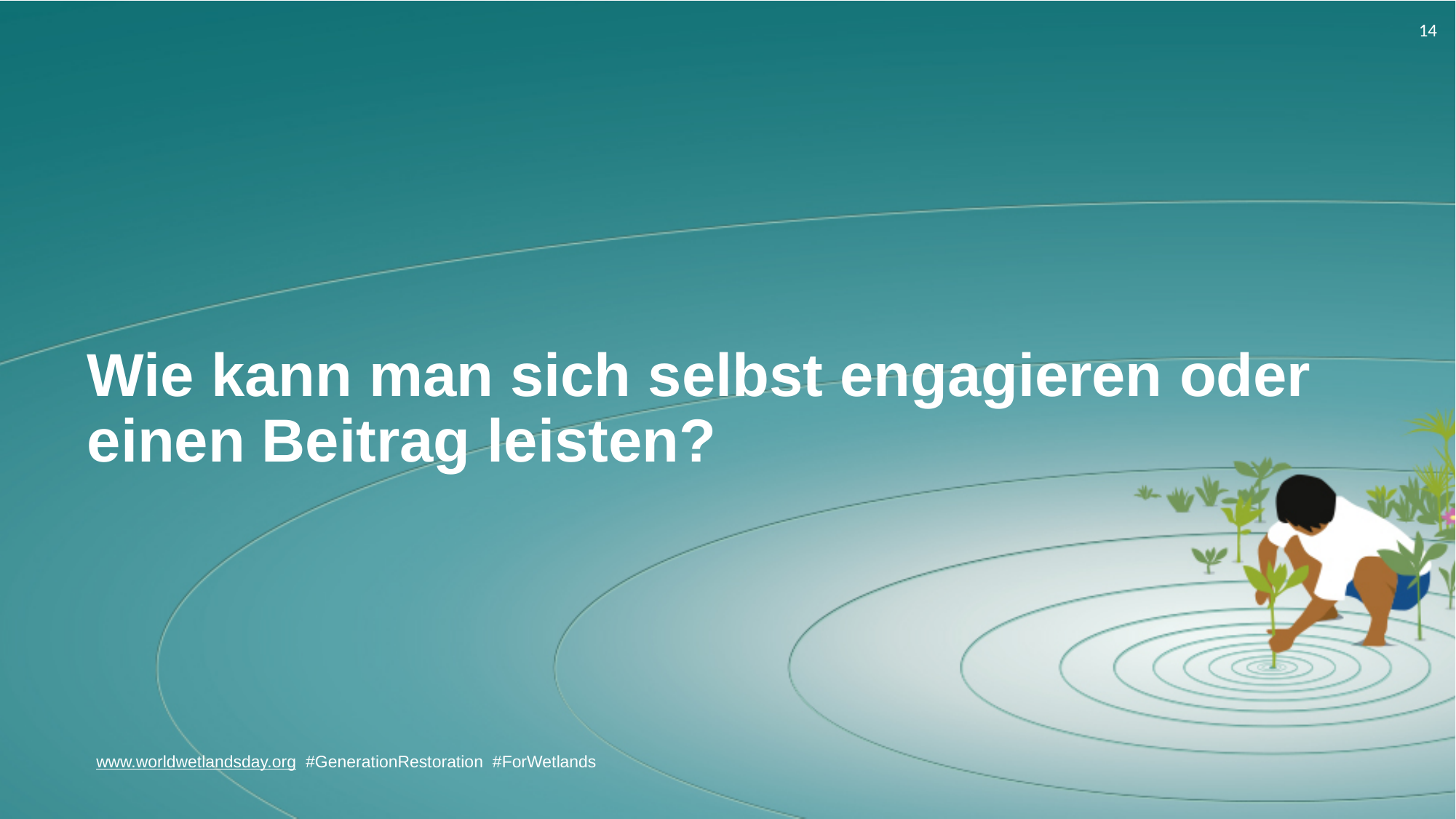

# Wie kann man sich selbst engagieren oder einen Beitrag leisten?